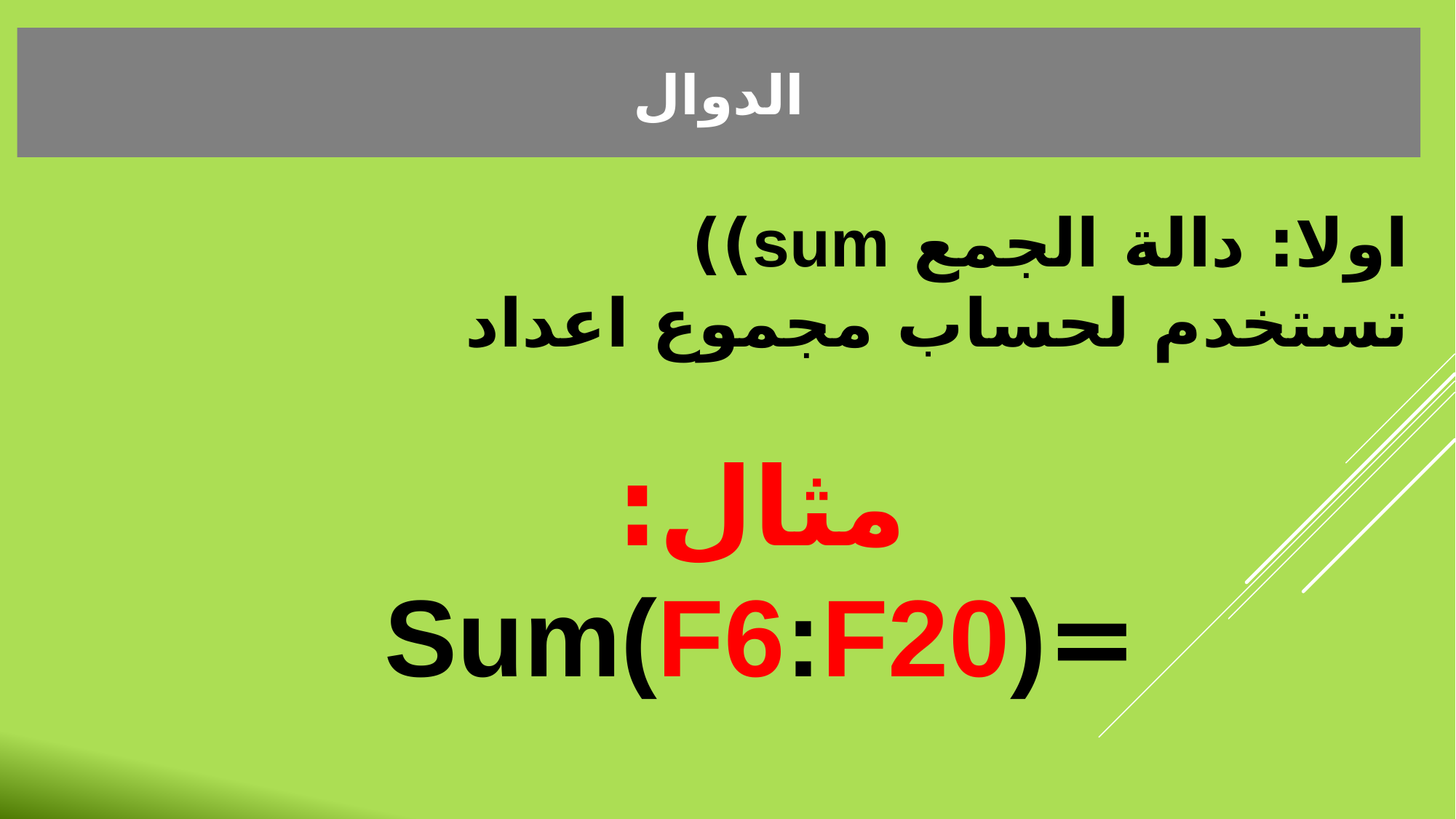

الدوال
اولا: دالة الجمع sum))
	تستخدم لحساب مجموع اعداد
	مثال:
	=Sum(F6:F20)